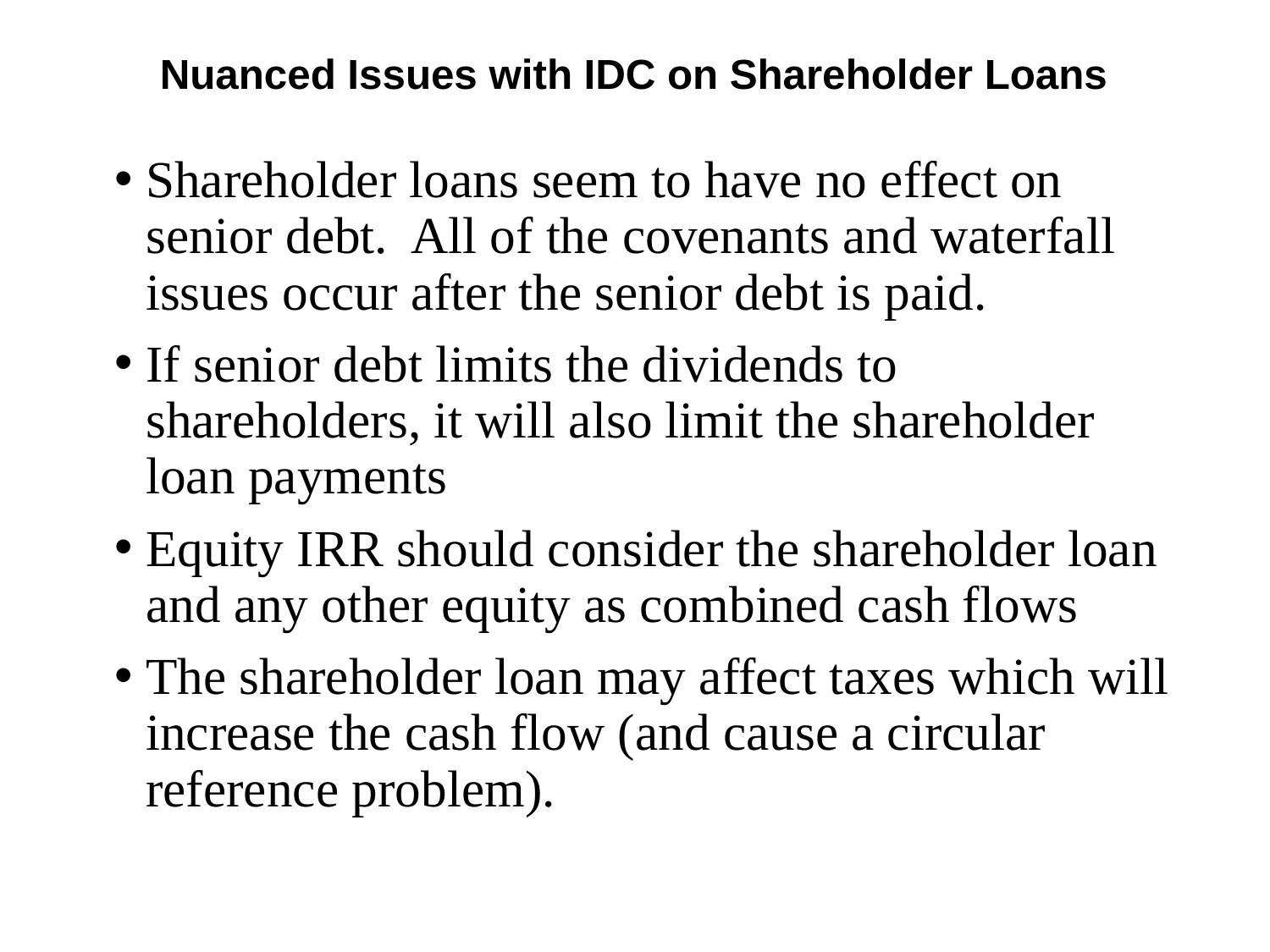

# Nuanced Issues with IDC on Shareholder Loans
Shareholder loans seem to have no effect on senior debt.  All of the covenants and waterfall issues occur after the senior debt is paid.
If senior debt limits the dividends to shareholders, it will also limit the shareholder loan payments
Equity IRR should consider the shareholder loan and any other equity as combined cash flows
The shareholder loan may affect taxes which will increase the cash flow (and cause a circular reference problem).